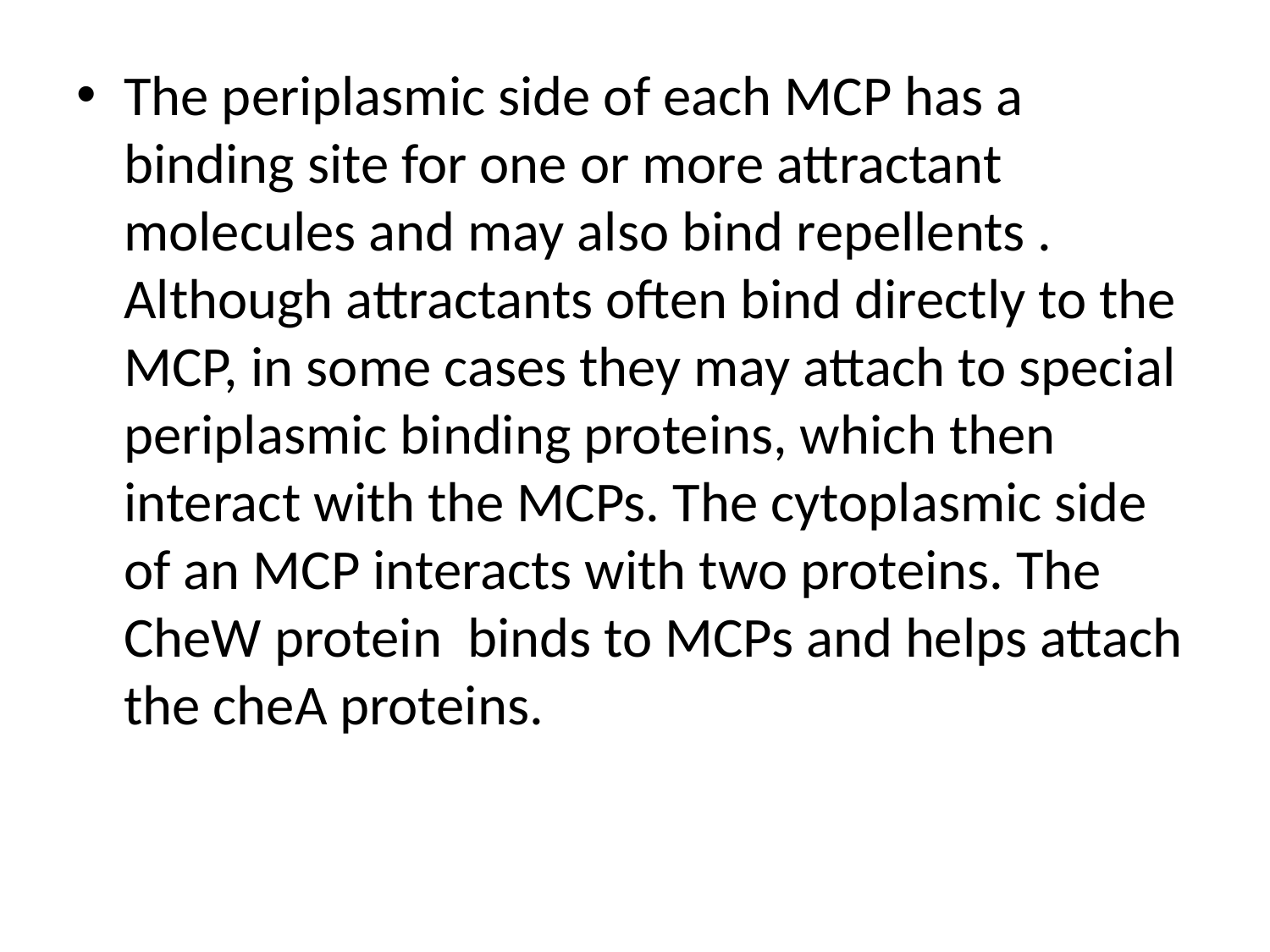

The periplasmic side of each MCP has a binding site for one or more attractant molecules and may also bind repellents . Although attractants often bind directly to the MCP, in some cases they may attach to special periplasmic binding proteins, which then interact with the MCPs. The cytoplasmic side of an MCP interacts with two proteins. The CheW protein  binds to MCPs and helps attach the cheA proteins.